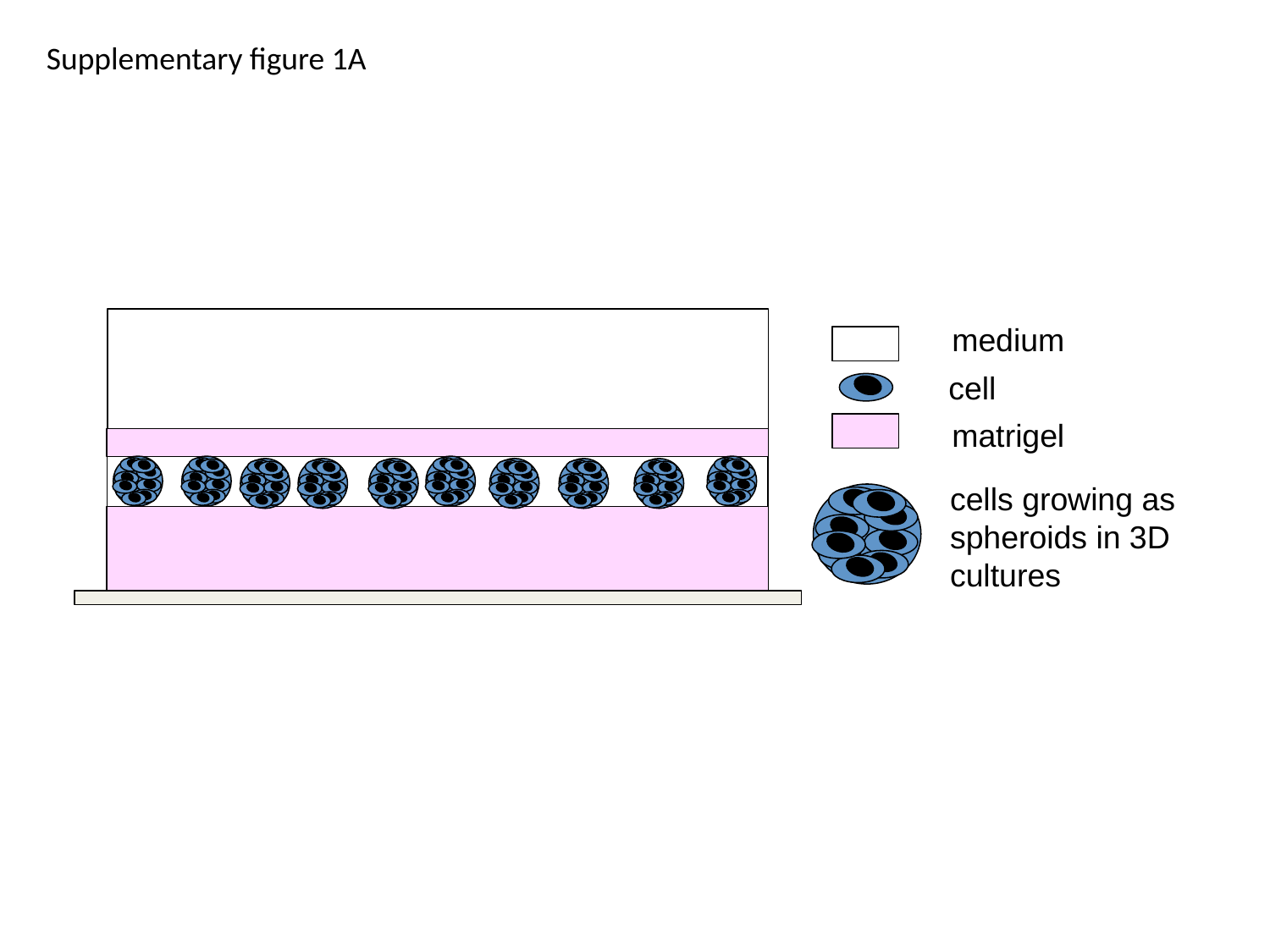

Supplementary figure 1A

medium

cell

matrigel
cells growing as
spheroids in 3D cultures